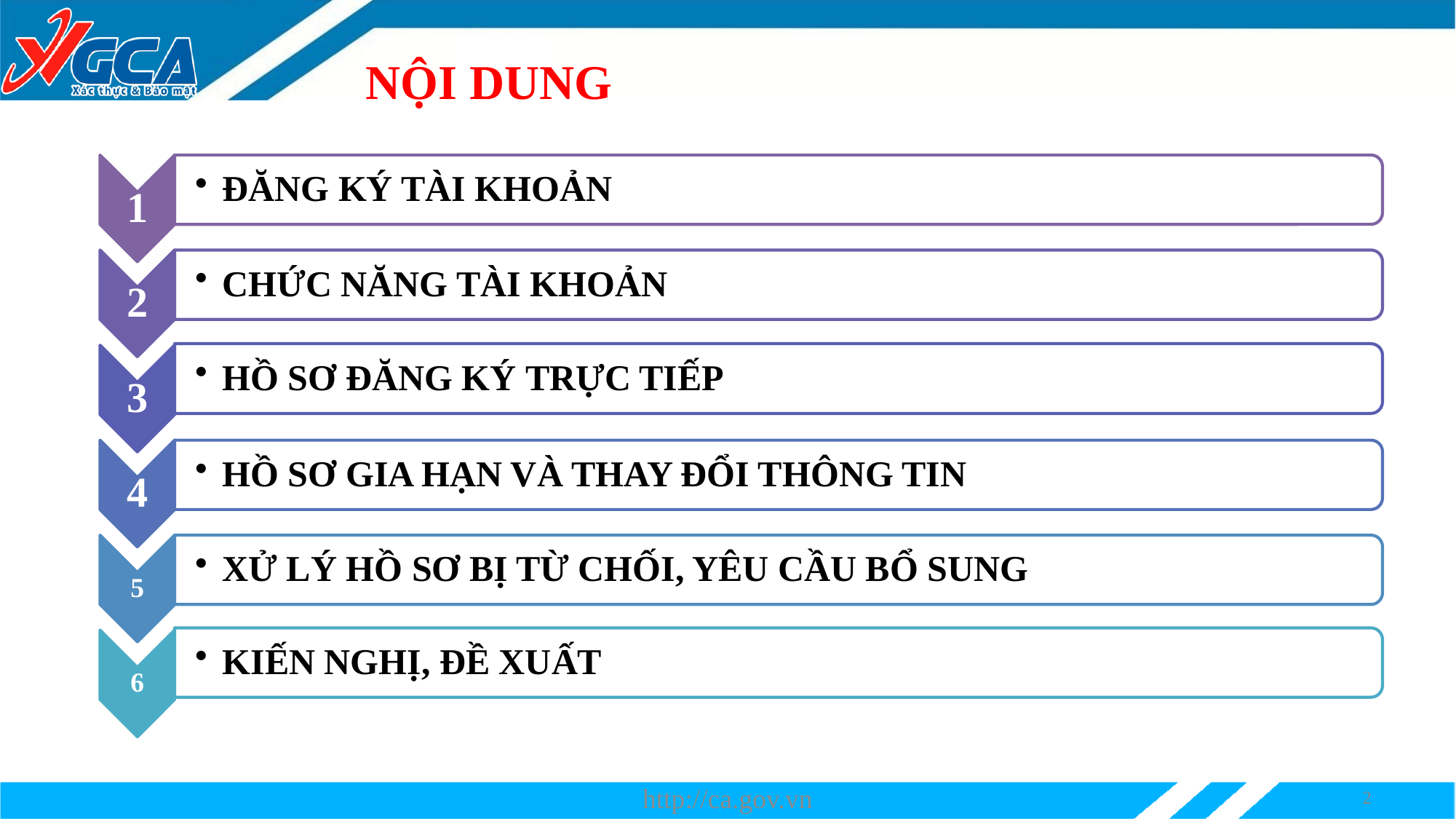

NỘI DUNG
1
ĐĂNG KÝ TÀI KHOẢN
2
CHỨC NĂNG TÀI KHOẢN
3
HỒ SƠ ĐĂNG KÝ TRỰC TIẾP
4
HỒ SƠ GIA HẠN VÀ THAY ĐỔI THÔNG TIN
5
XỬ LÝ HỒ SƠ BỊ TỪ CHỐI, YÊU CẦU BỔ SUNG
6
KIẾN NGHỊ, ĐỀ XUẤT
http://ca.gov.vn
2